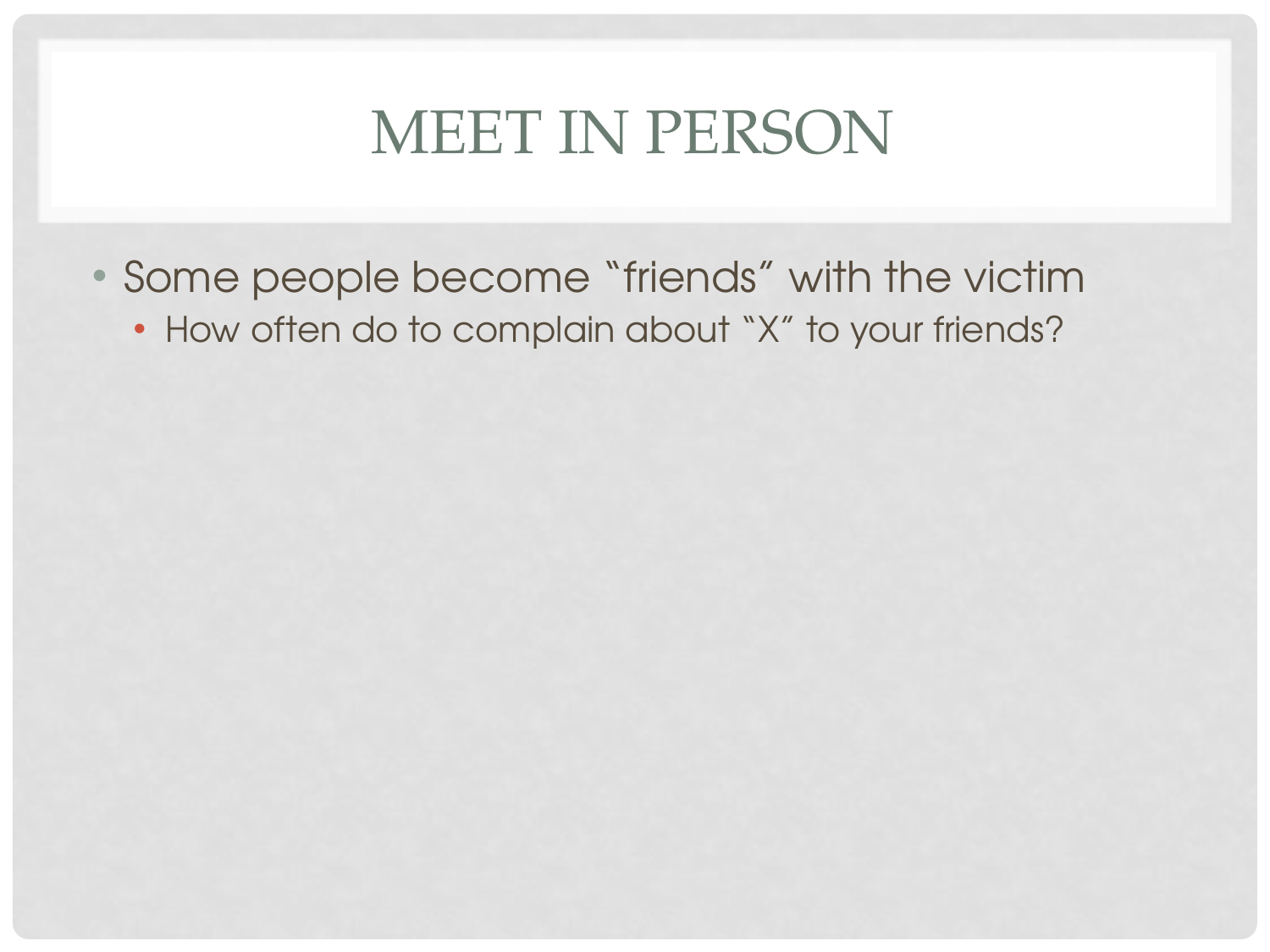

# Meet in person
Some people become “friends” with the victim
How often do to complain about “X” to your friends?